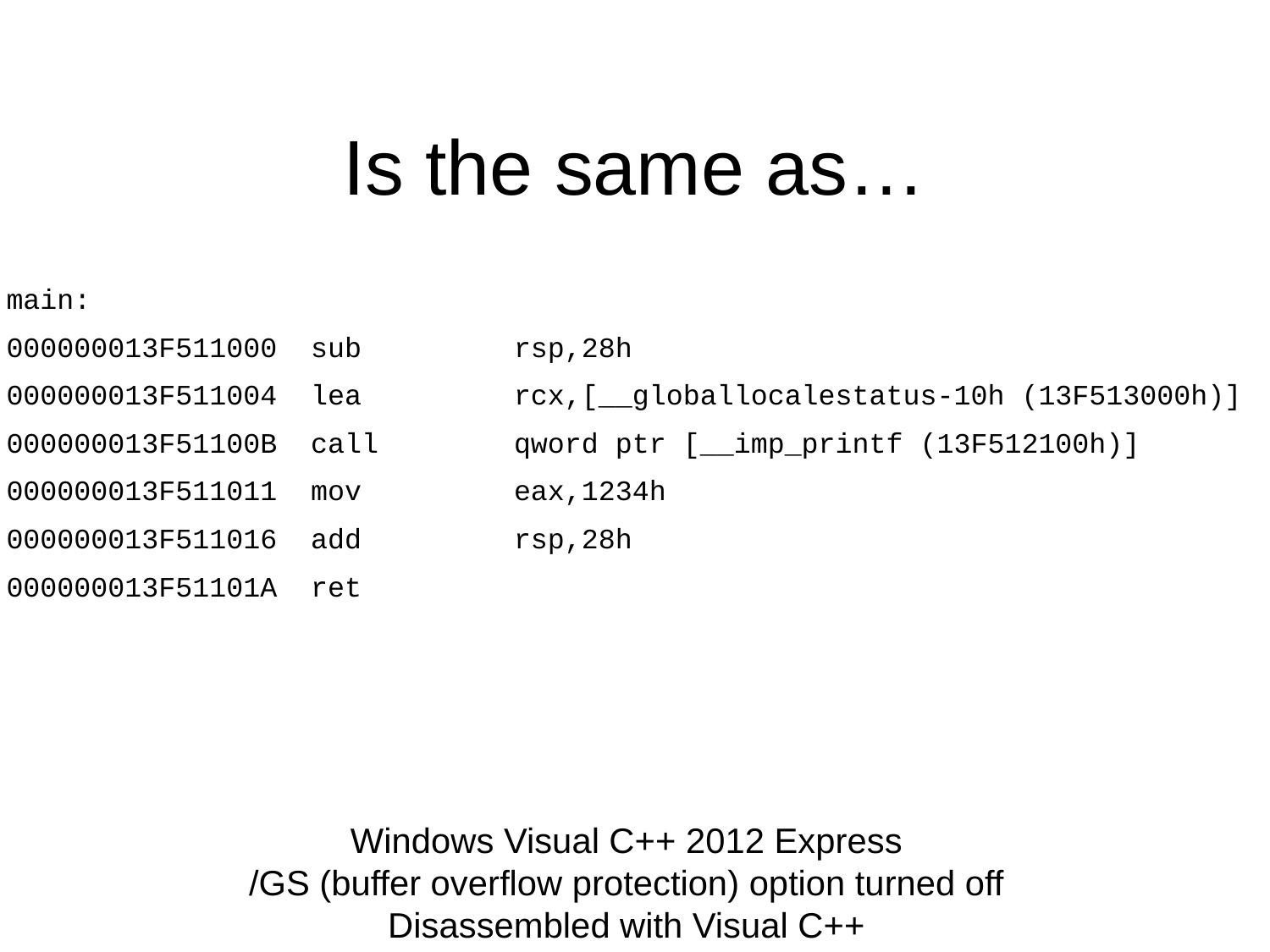

Is the same as…
main:
000000013F511000  sub         rsp,28h
000000013F511004  lea         rcx,[__globallocalestatus-10h (13F513000h)]
000000013F51100B  call        qword ptr [__imp_printf (13F512100h)]
000000013F511011  mov         eax,1234h
000000013F511016  add         rsp,28h
000000013F51101A  ret
Windows Visual C++ 2012 Express
/GS (buffer overflow protection) option turned off
Disassembled with Visual C++